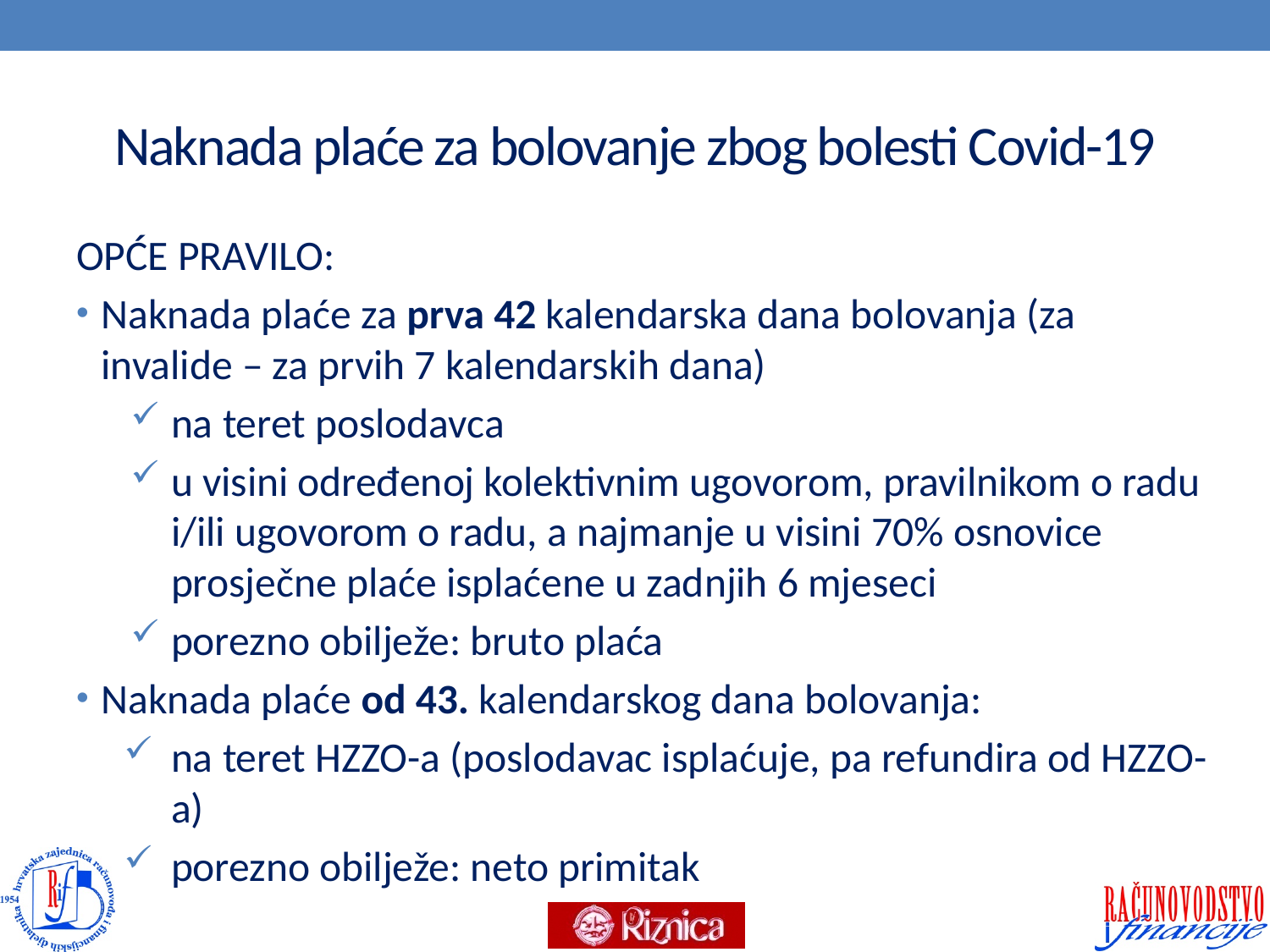

# Naknada plaće za bolovanje zbog bolesti Covid-19
OPĆE PRAVILO:
Naknada plaće za prva 42 kalendarska dana bolovanja (za invalide – za prvih 7 kalendarskih dana)
na teret poslodavca
u visini određenoj kolektivnim ugovorom, pravilnikom o radu i/ili ugovorom o radu, a najmanje u visini 70% osnovice prosječne plaće isplaćene u zadnjih 6 mjeseci
porezno obilježe: bruto plaća
Naknada plaće od 43. kalendarskog dana bolovanja:
na teret HZZO-a (poslodavac isplaćuje, pa refundira od HZZO-a)
porezno obilježe: neto primitak